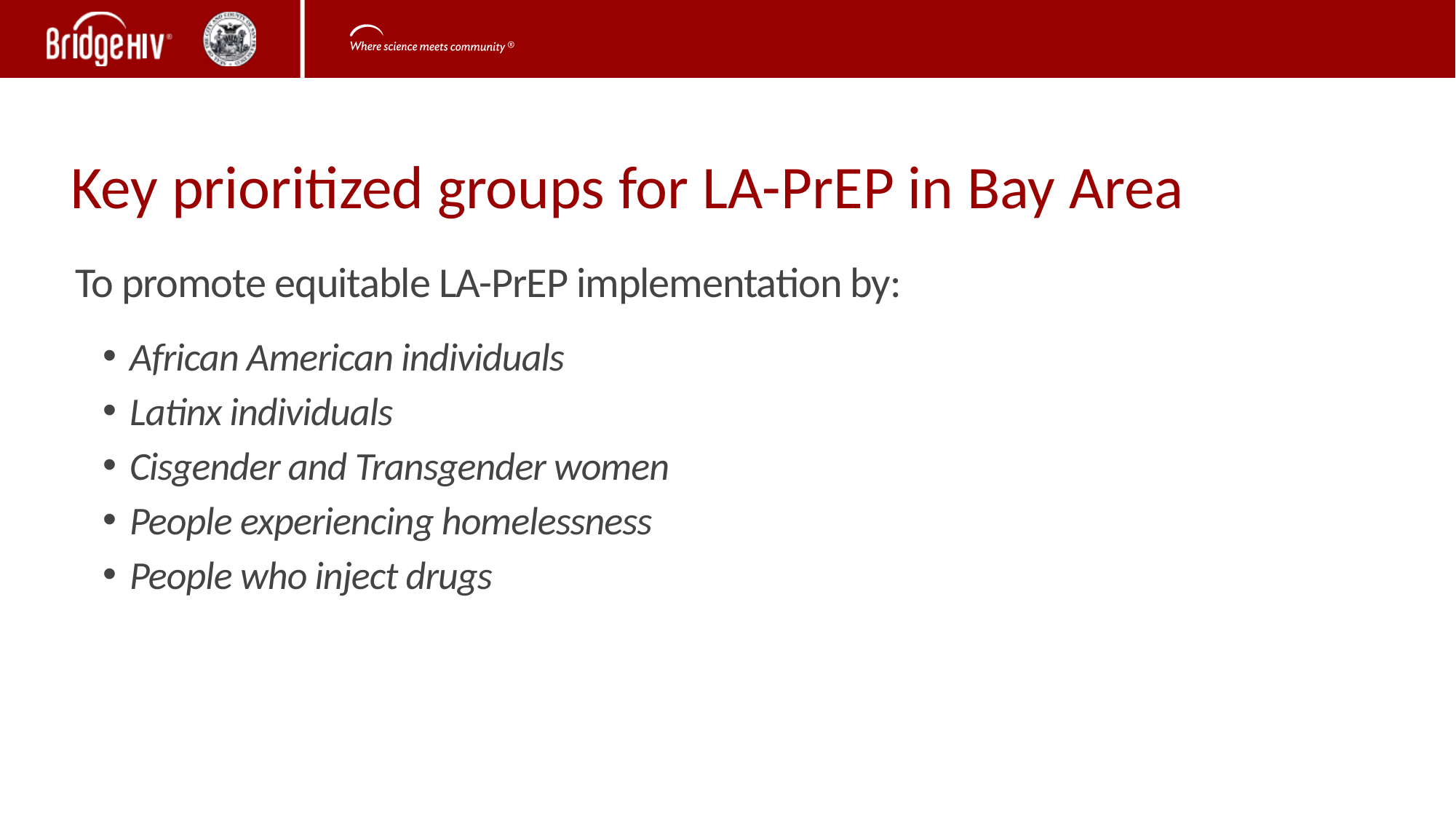

Key prioritized groups for LA-PrEP in Bay Area
To promote equitable LA-PrEP implementation by:
African American individuals
Latinx individuals
Cisgender and Transgender women
People experiencing homelessness
People who inject drugs